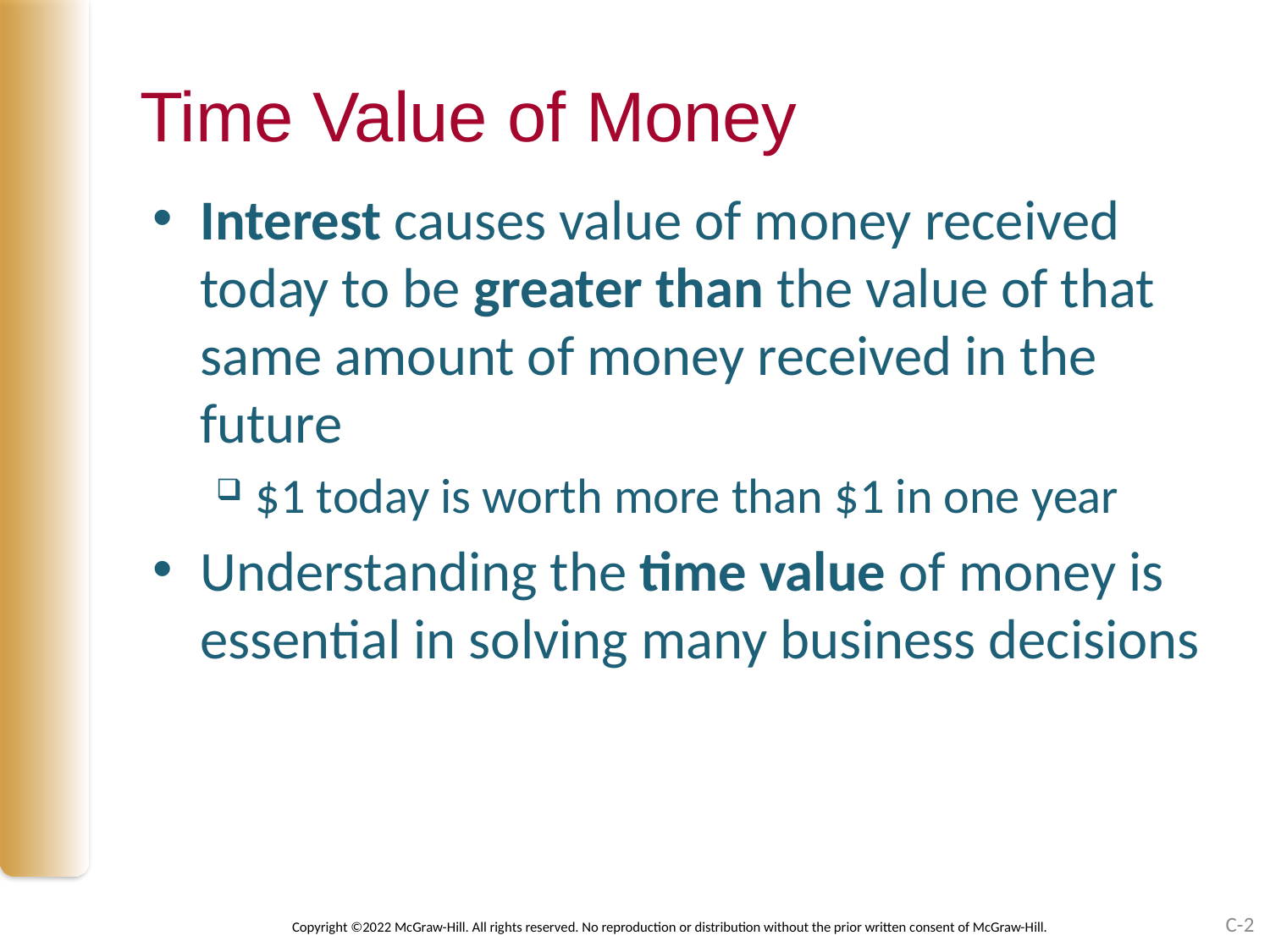

# Time Value of Money
Interest causes value of money received today to be greater than the value of that same amount of money received in the future
$1 today is worth more than $1 in one year
Understanding the time value of money is essential in solving many business decisions
C-2
Copyright ©2022 McGraw-Hill. All rights reserved. No reproduction or distribution without the prior written consent of McGraw-Hill.